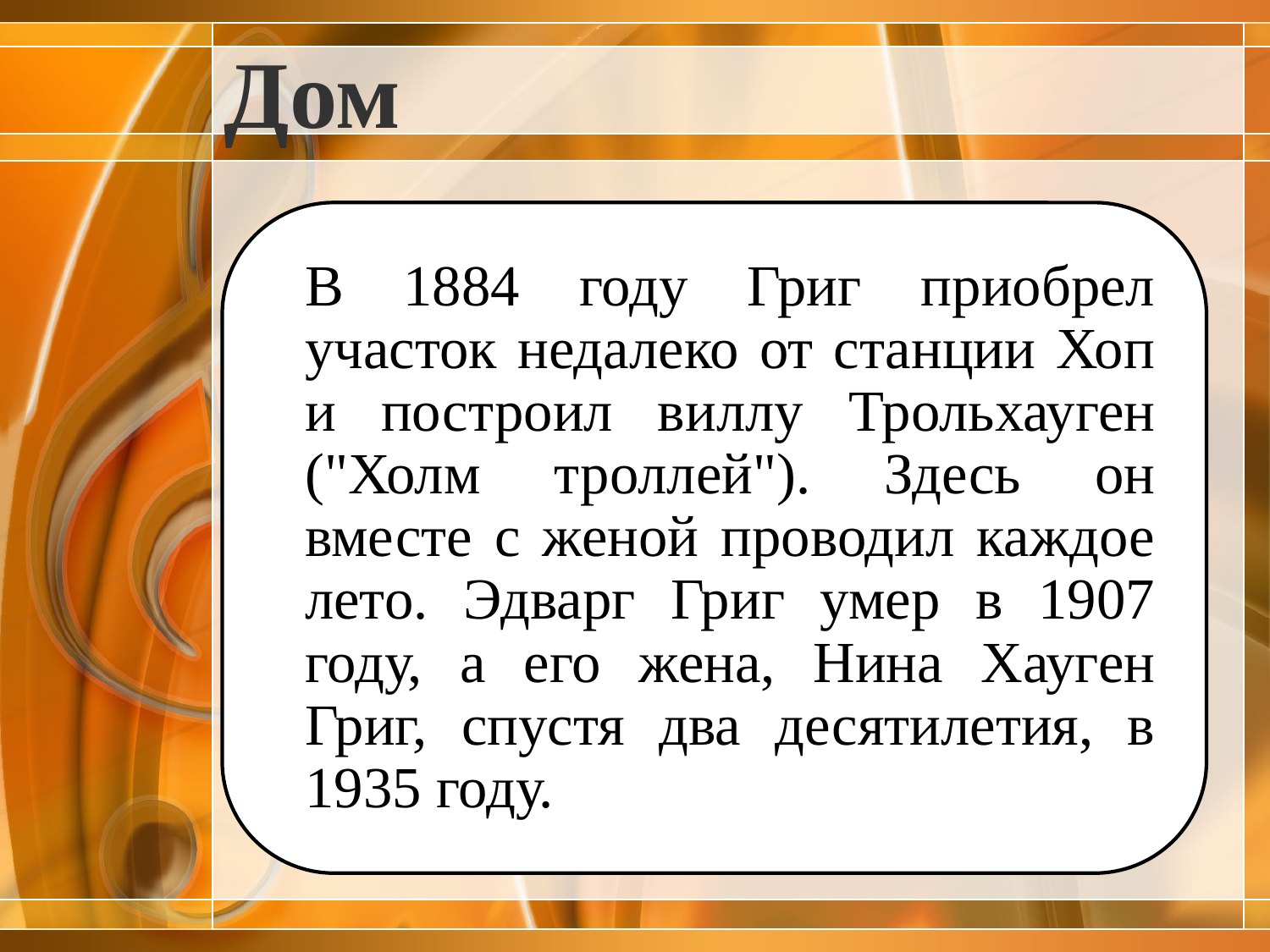

# Дом
В 1884 году Григ приобрел участок недалеко от станции Хоп и построил виллу Трольхауген ("Холм троллей"). Здесь он вместе с женой проводил каждое лето. Эдварг Григ умер в 1907 году, а его жена, Нина Хауген Григ, спустя два десятилетия, в 1935 году.